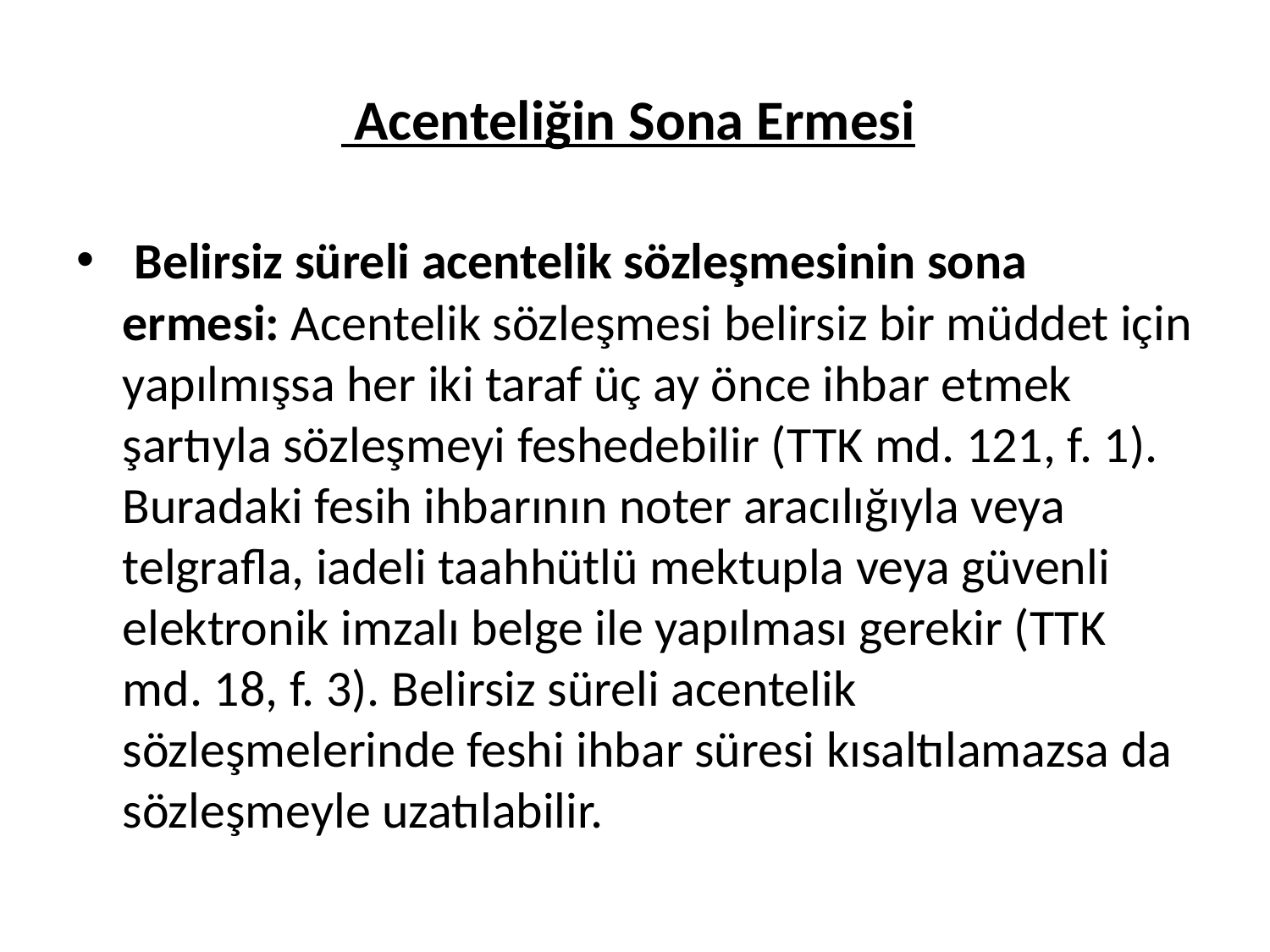

# Acenteliğin Sona Ermesi
 Belirsiz süreli acentelik sözleşmesinin sona ermesi: Acentelik sözleşmesi belirsiz bir müddet için yapılmışsa her iki taraf üç ay önce ihbar etmek şartıyla sözleşmeyi feshedebilir (TTK md. 121, f. 1). Buradaki fesih ihbarının noter aracılığıyla veya telgrafla, iadeli taahhütlü mektupla veya güvenli elektronik imzalı belge ile yapılması gerekir (TTK md. 18, f. 3). Belirsiz süreli acentelik sözleşmelerinde feshi ihbar süresi kısaltılamazsa da sözleşmeyle uzatılabilir.